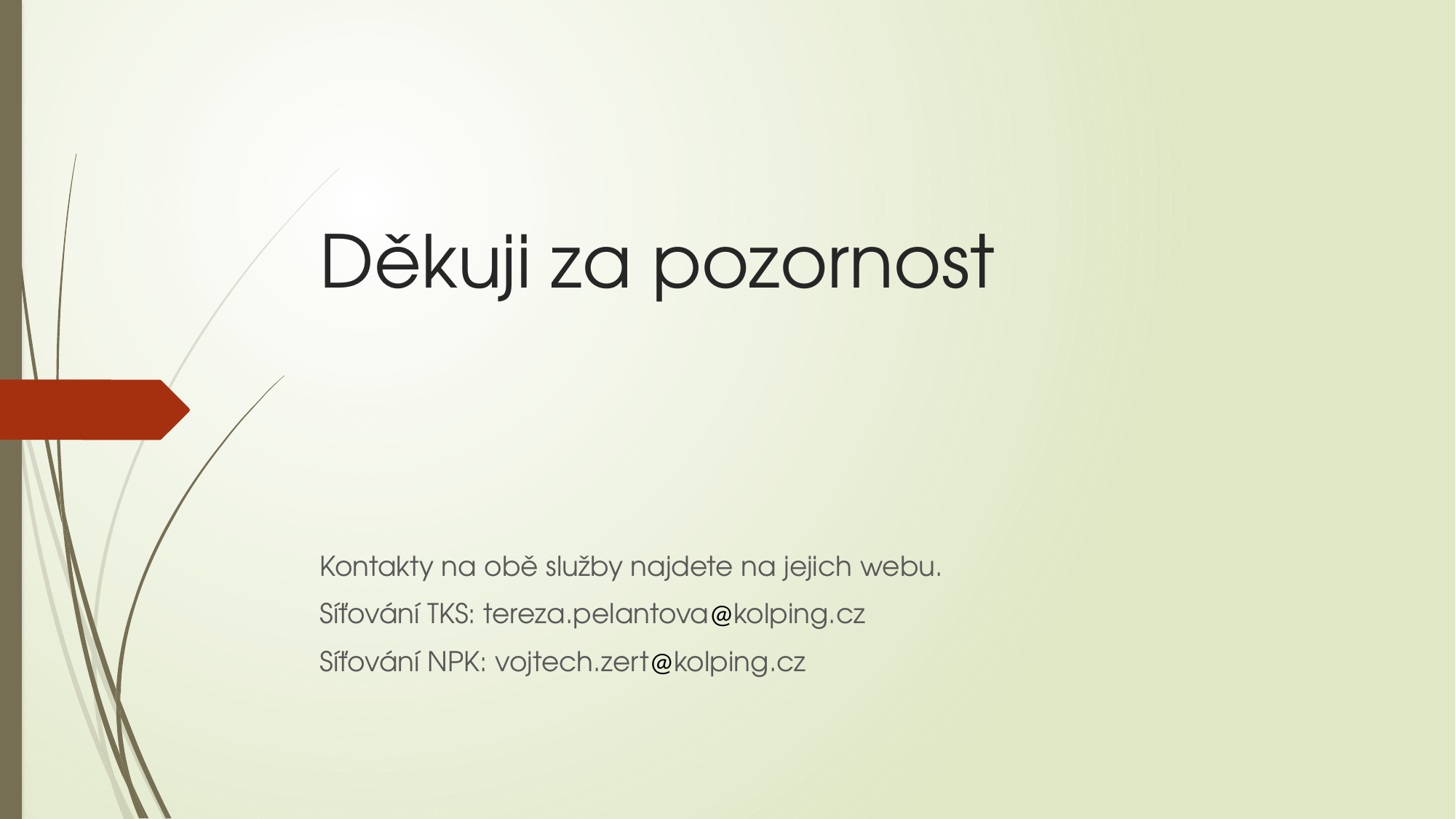

# Děkuji za pozornost
Kontakty na obě služby najdete na jejich webu.
Síťování TKS: tereza.pelantova@kolping.cz
Síťování NPK: vojtech.zert@kolping.cz